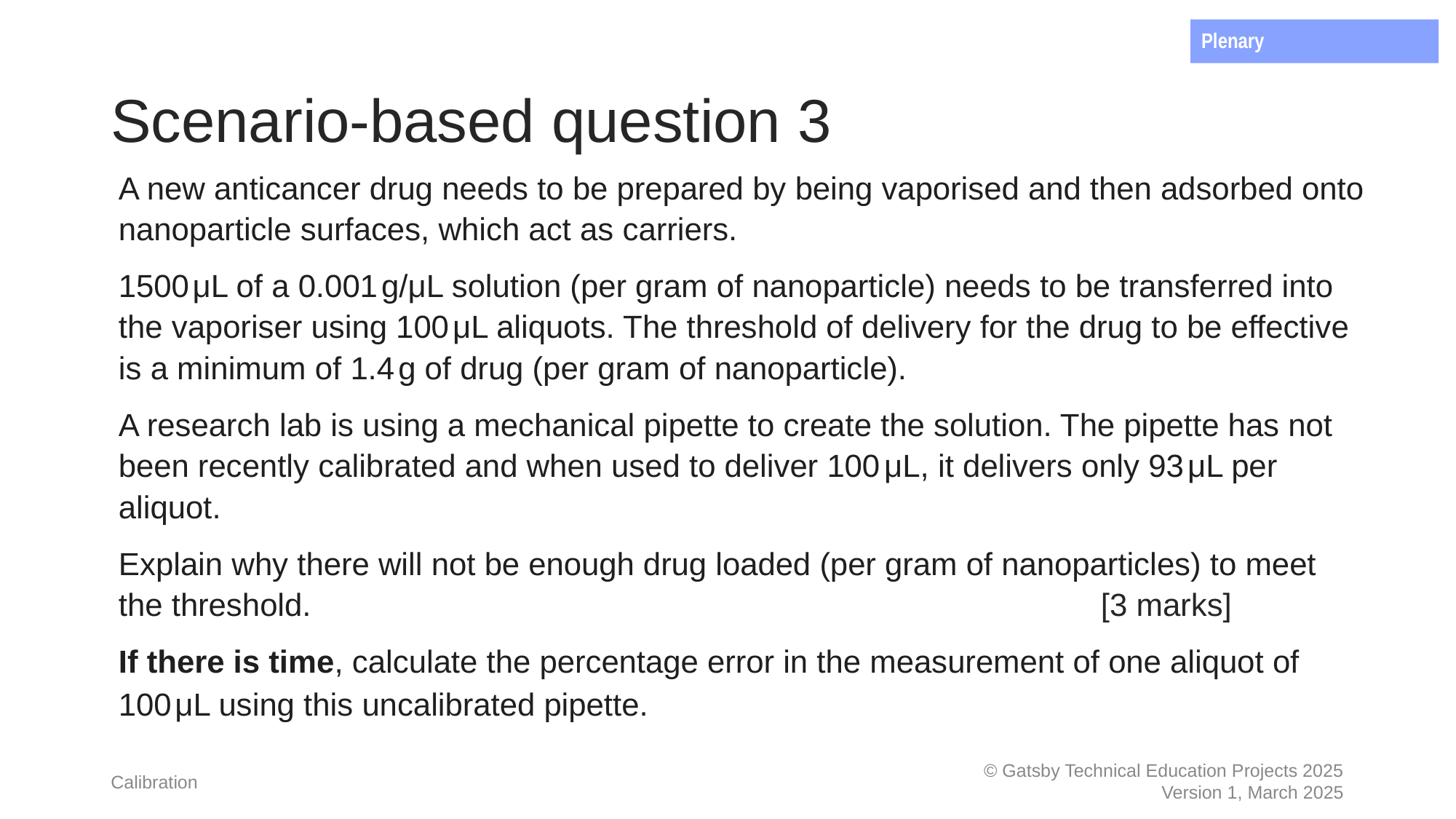

Plenary
# Scenario-based question 3
A new anticancer drug needs to be prepared by being vaporised and then adsorbed onto nanoparticle surfaces, which act as carriers.
1500 μL of a 0.001 g/μL solution (per gram of nanoparticle) needs to be transferred into the vaporiser using 100 μL aliquots. The threshold of delivery for the drug to be effective is a minimum of 1.4 g of drug (per gram of nanoparticle).
A research lab is using a mechanical pipette to create the solution. The pipette has not been recently calibrated and when used to deliver 100 μL, it delivers only 93 μL per aliquot.
Explain why there will not be enough drug loaded (per gram of nanoparticles) to meet the threshold. 								[3 marks]
If there is time, calculate the percentage error in the measurement of one aliquot of
100 μL using this uncalibrated pipette.
Calibration